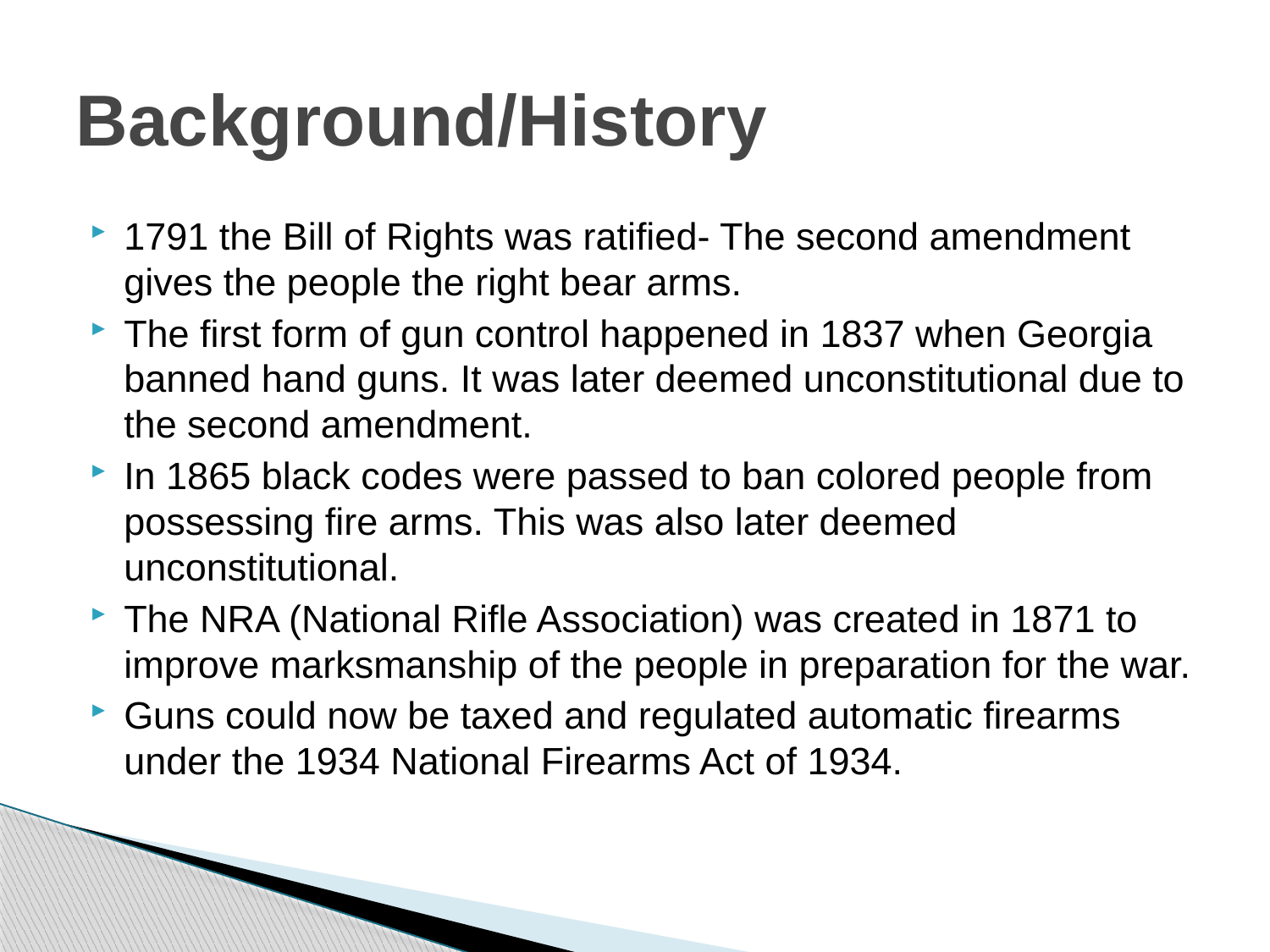

# Background/History
1791 the Bill of Rights was ratified- The second amendment gives the people the right bear arms.
The first form of gun control happened in 1837 when Georgia banned hand guns. It was later deemed unconstitutional due to the second amendment.
In 1865 black codes were passed to ban colored people from possessing fire arms. This was also later deemed unconstitutional.
The NRA (National Rifle Association) was created in 1871 to improve marksmanship of the people in preparation for the war.
Guns could now be taxed and regulated automatic firearms under the 1934 National Firearms Act of 1934.